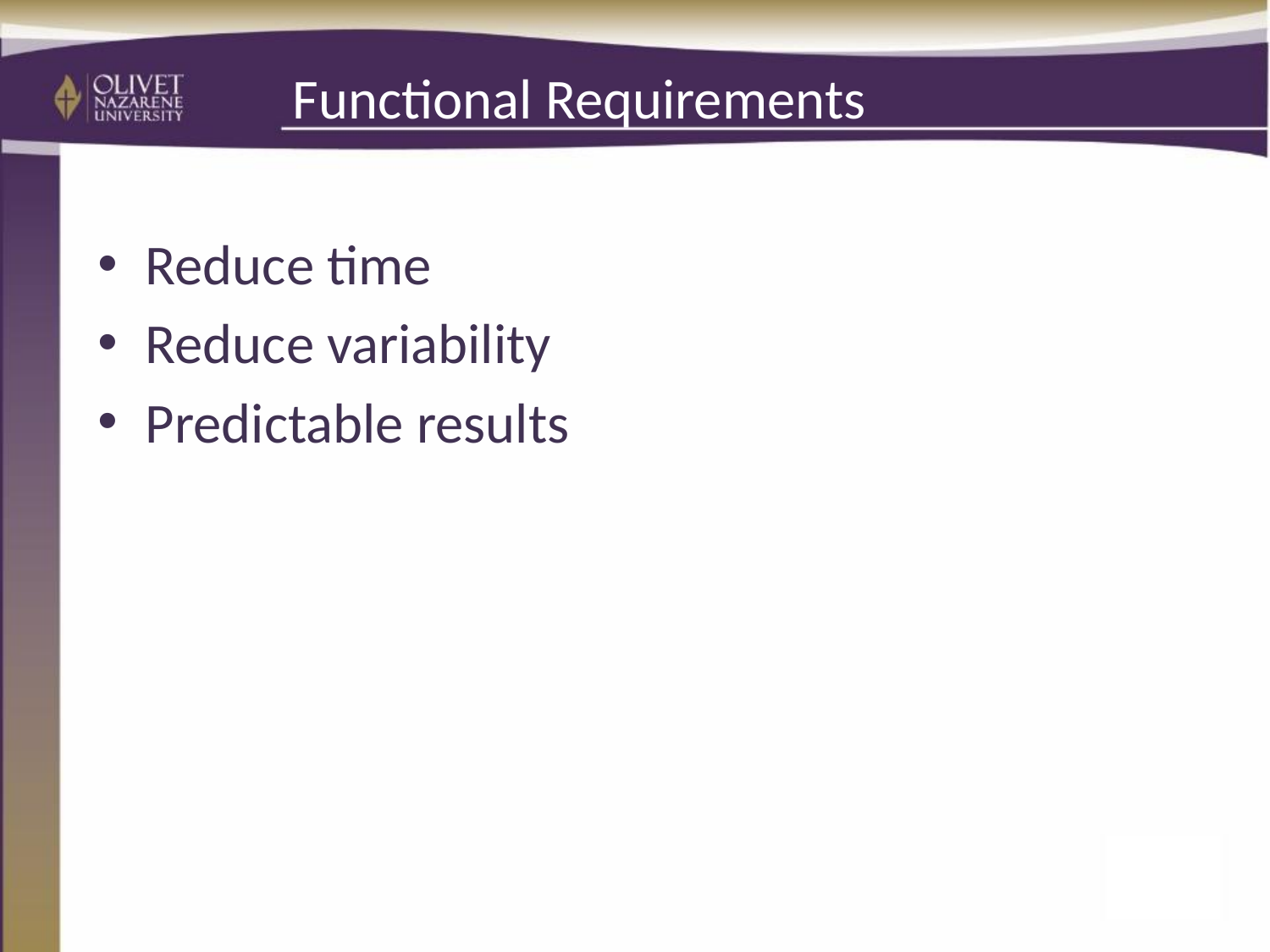

# Functional Requirements
Reduce time
Reduce variability
Predictable results